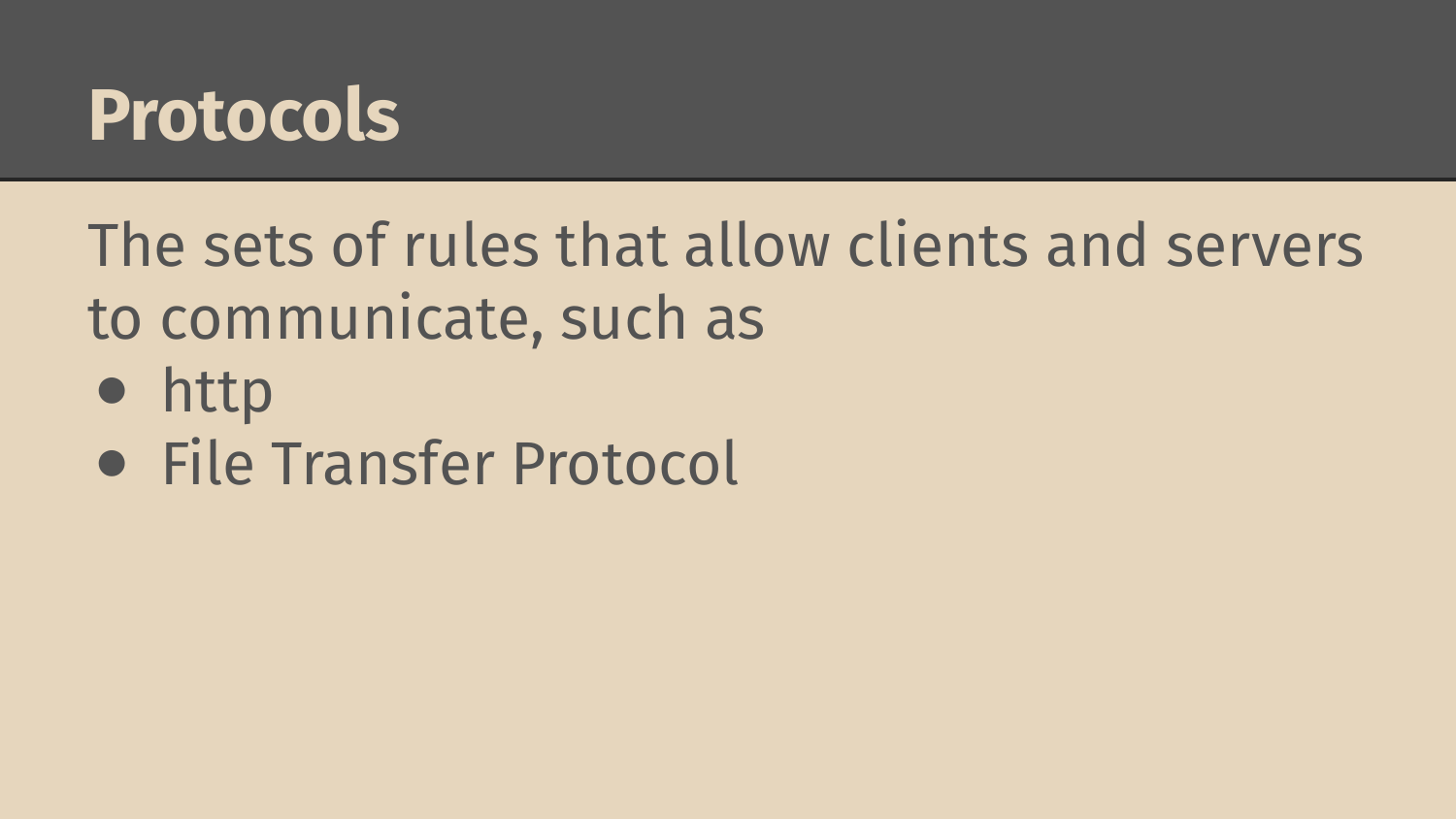

# Protocols
The sets of rules that allow clients and servers to communicate, such as
http
File Transfer Protocol